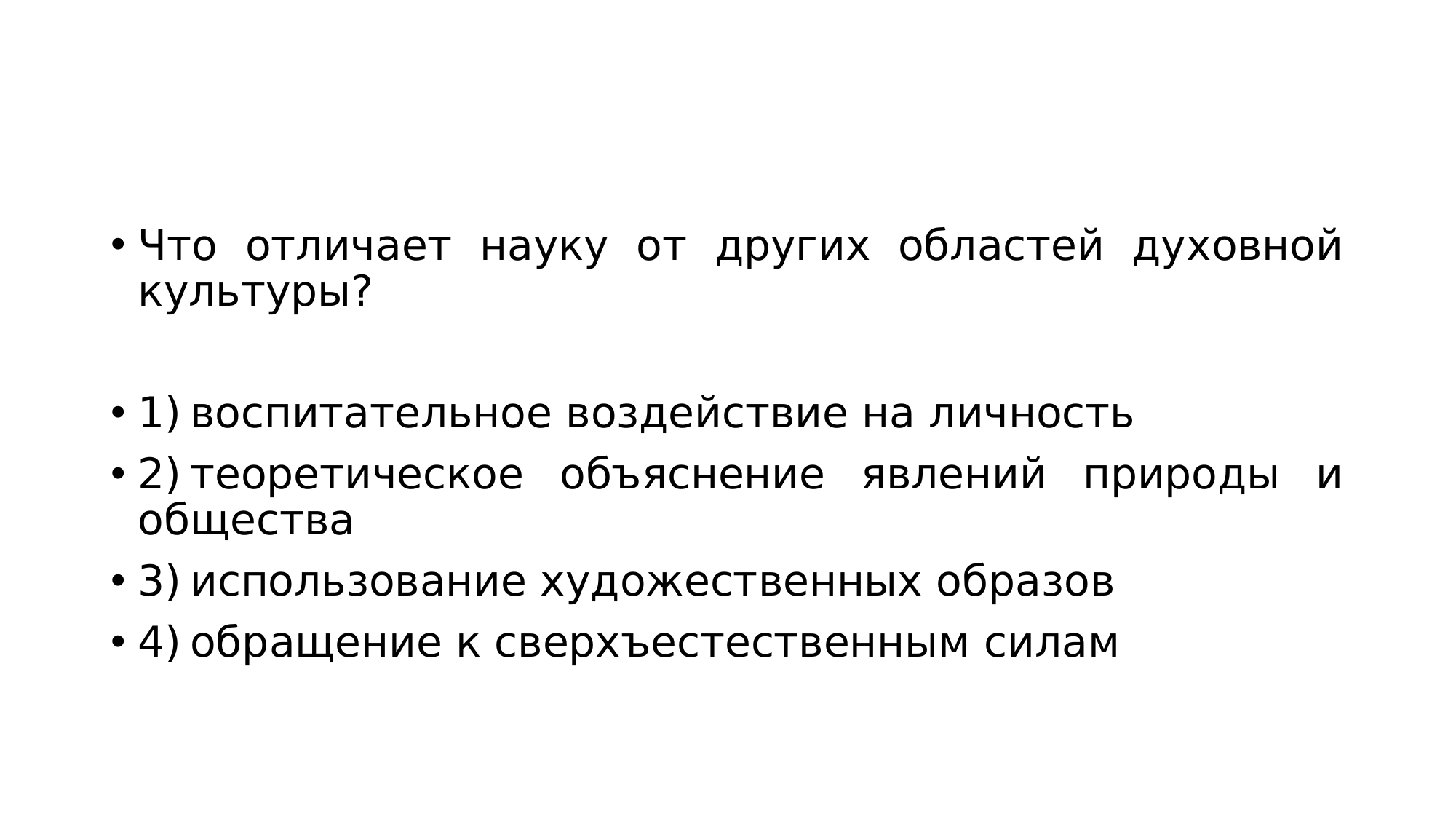

#
Что отличает науку от других областей духовной культуры?

1) воспитательное воздействие на личность
2) теоретическое объяснение явлений природы и общества
3) использование художественных образов
4) обращение к сверхъестественным силам